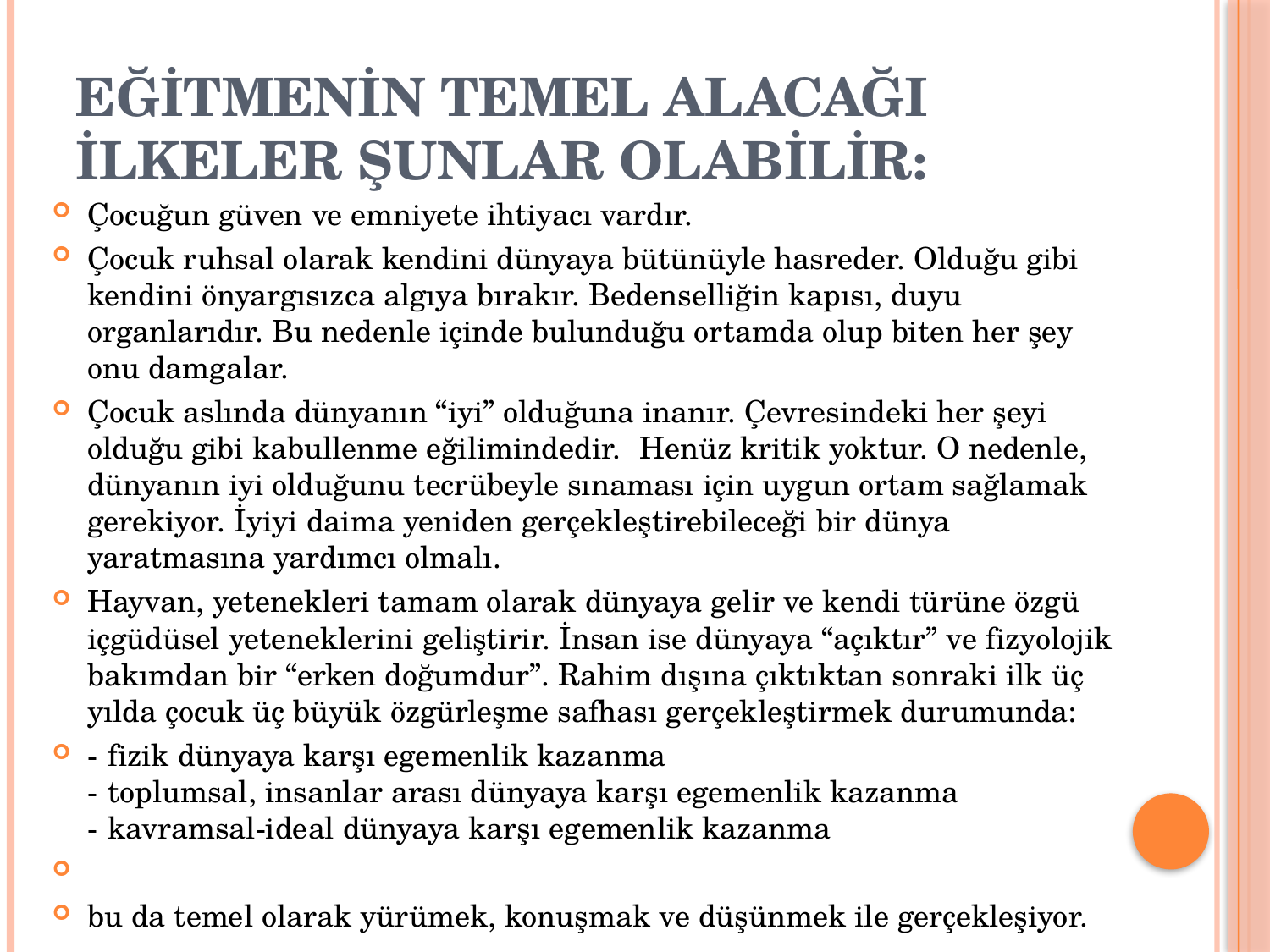

# Eğitmenin temel alacağı ilkeler şunlar olabilir:
Çocuğun güven ve emniyete ihtiyacı vardır.
Çocuk ruhsal olarak kendini dünyaya bütünüyle hasreder. Olduğu gibi kendini önyargısızca algıya bırakır. Bedenselliğin kapısı, duyu organlarıdır. Bu nedenle içinde bulunduğu ortamda olup biten her şey onu damgalar.
Çocuk aslında dünyanın “iyi” olduğuna inanır. Çevresindeki her şeyi olduğu gibi kabullenme eğilimindedir.  Henüz kritik yoktur. O nedenle, dünyanın iyi olduğunu tecrübeyle sınaması için uygun ortam sağlamak gerekiyor. İyiyi daima yeniden gerçekleştirebileceği bir dünya yaratmasına yardımcı olmalı.
Hayvan, yetenekleri tamam olarak dünyaya gelir ve kendi türüne özgü içgüdüsel yeteneklerini geliştirir. İnsan ise dünyaya “açıktır” ve fizyolojik bakımdan bir “erken doğumdur”. Rahim dışına çıktıktan sonraki ilk üç yılda çocuk üç büyük özgürleşme safhası gerçekleştirmek durumunda:
- fizik dünyaya karşı egemenlik kazanma
- toplumsal, insanlar arası dünyaya karşı egemenlik kazanma
- kavramsal-ideal dünyaya karşı egemenlik kazanma

bu da temel olarak yürümek, konuşmak ve düşünmek ile gerçekleşiyor.